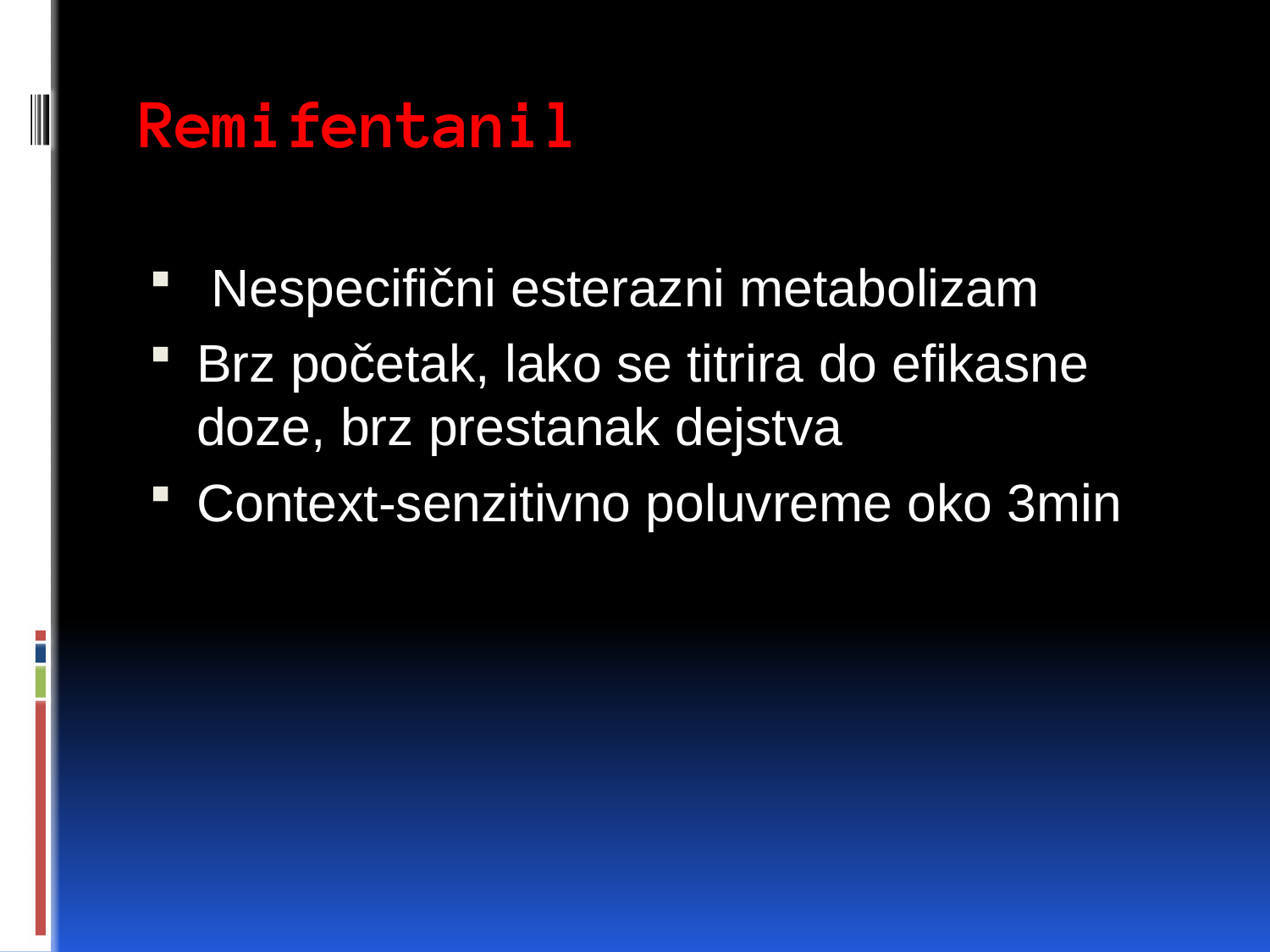

# Remifentanil
 Nespecifični esterazni metabolizam
Brz početak, lako se titrira do efikasne doze, brz prestanak dejstva
Context-senzitivno poluvreme oko 3min